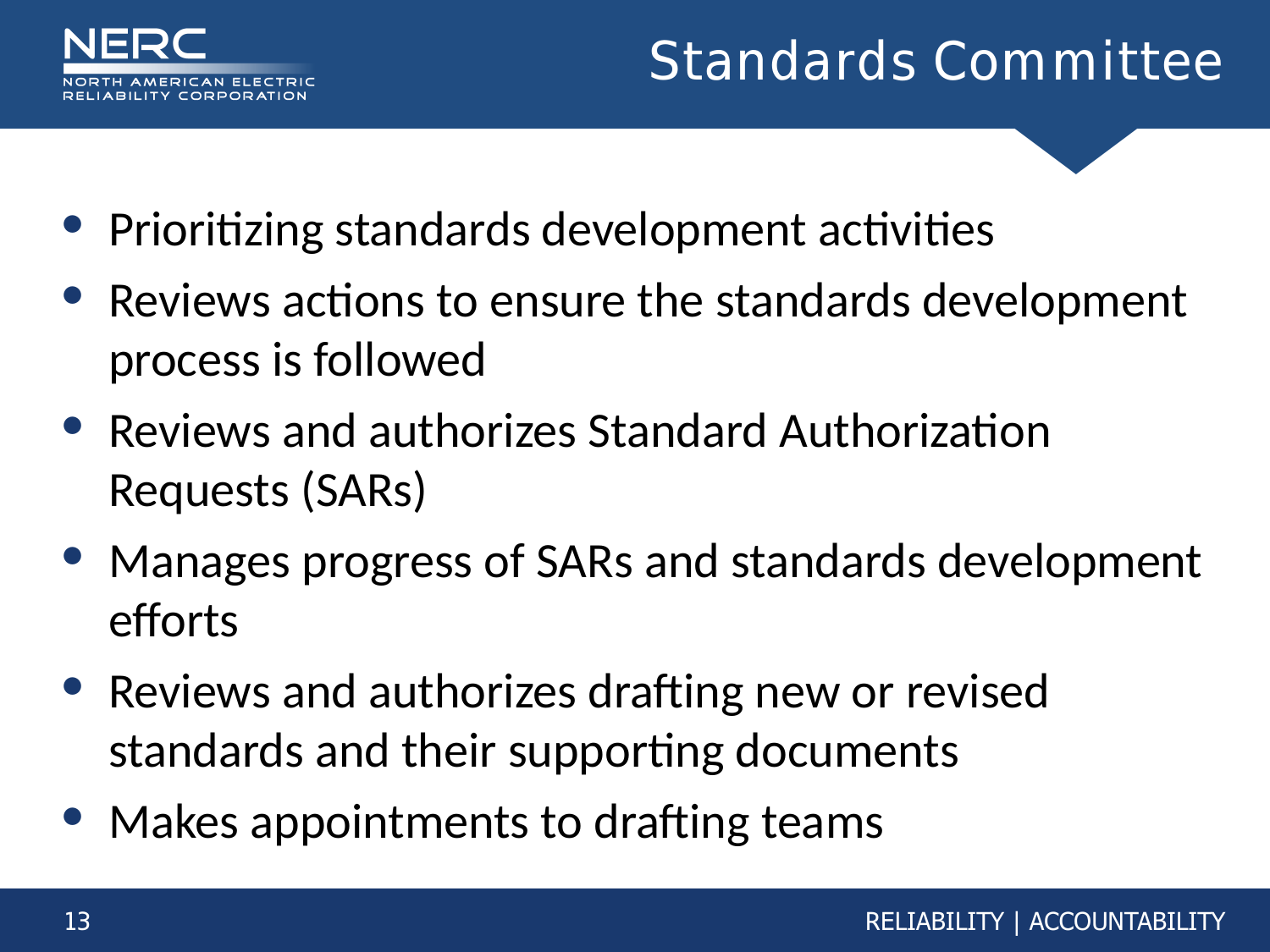

# Standards Committee
Prioritizing standards development activities
Reviews actions to ensure the standards development process is followed
Reviews and authorizes Standard Authorization Requests (SARs)
Manages progress of SARs and standards development efforts
Reviews and authorizes drafting new or revised standards and their supporting documents
Makes appointments to drafting teams